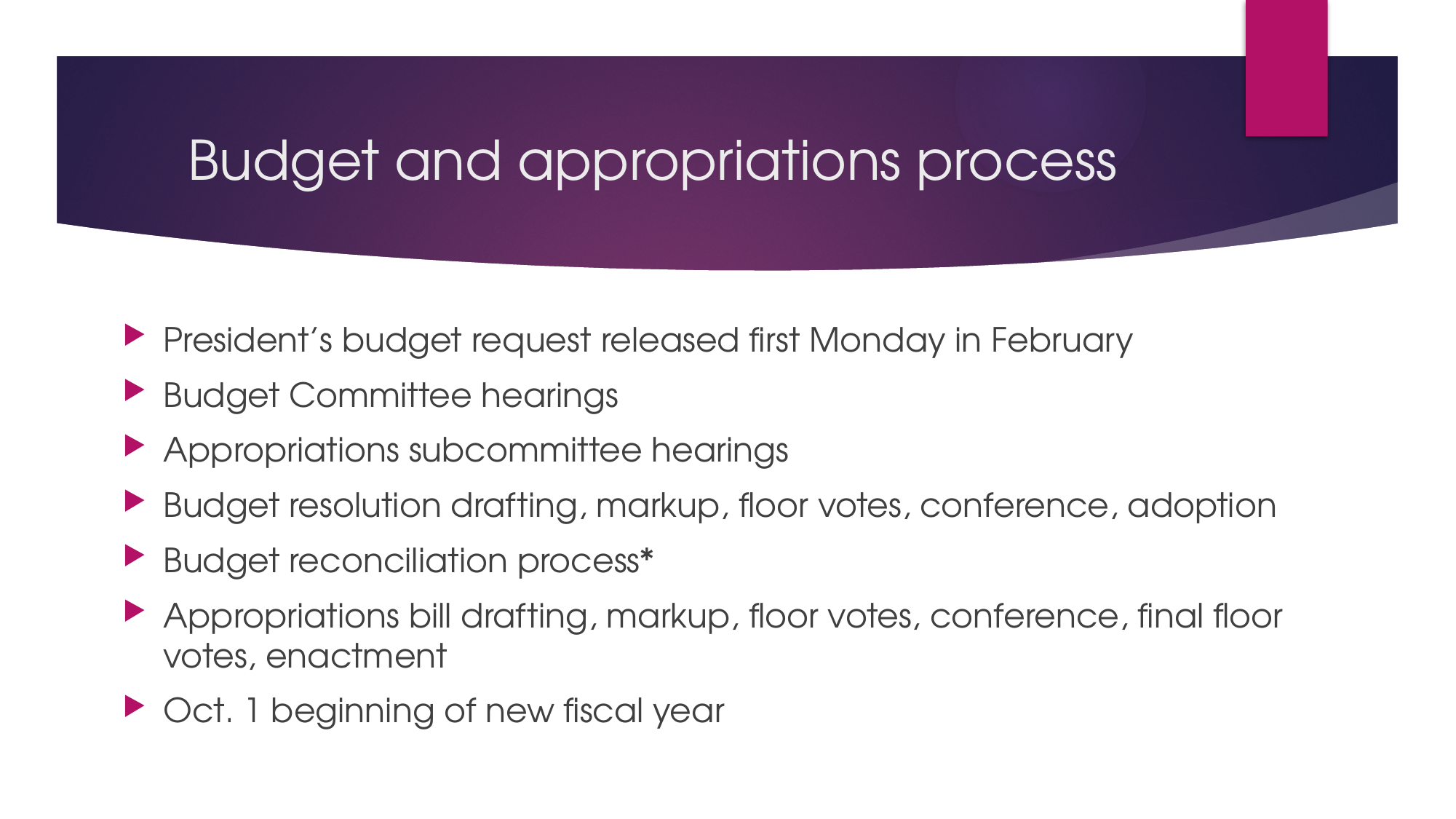

# Budget and appropriations process
President’s budget request released first Monday in February
Budget Committee hearings
Appropriations subcommittee hearings
Budget resolution drafting, markup, floor votes, conference, adoption
Budget reconciliation process*
Appropriations bill drafting, markup, floor votes, conference, final floor votes, enactment
Oct. 1 beginning of new fiscal year